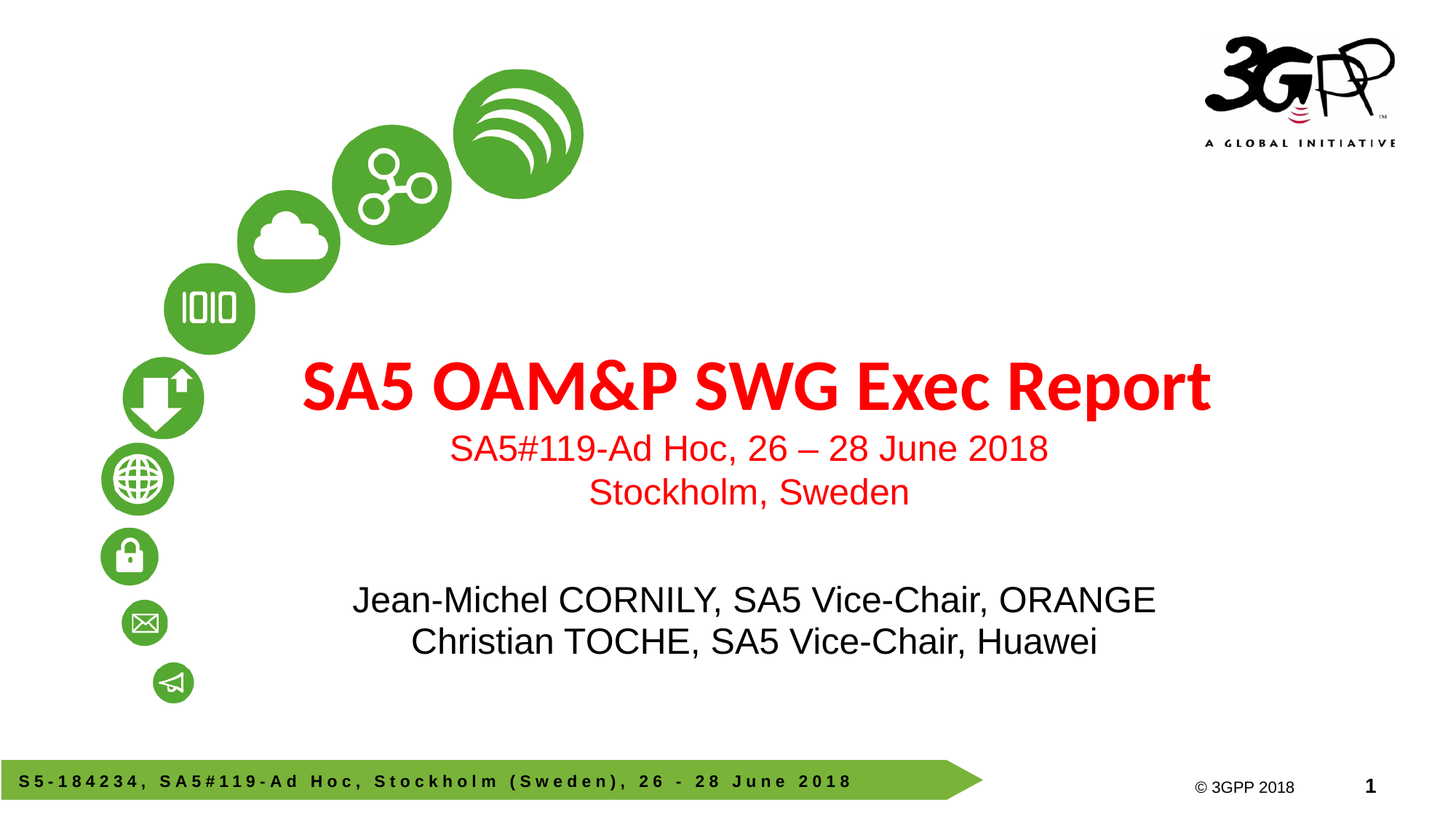

# SA5 OAM&P SWG Exec Report SA5#119-Ad Hoc, 26 – 28 June 2018 Stockholm, Sweden
Jean-Michel CORNILY, SA5 Vice-Chair, ORANGE
Christian TOCHE, SA5 Vice-Chair, Huawei